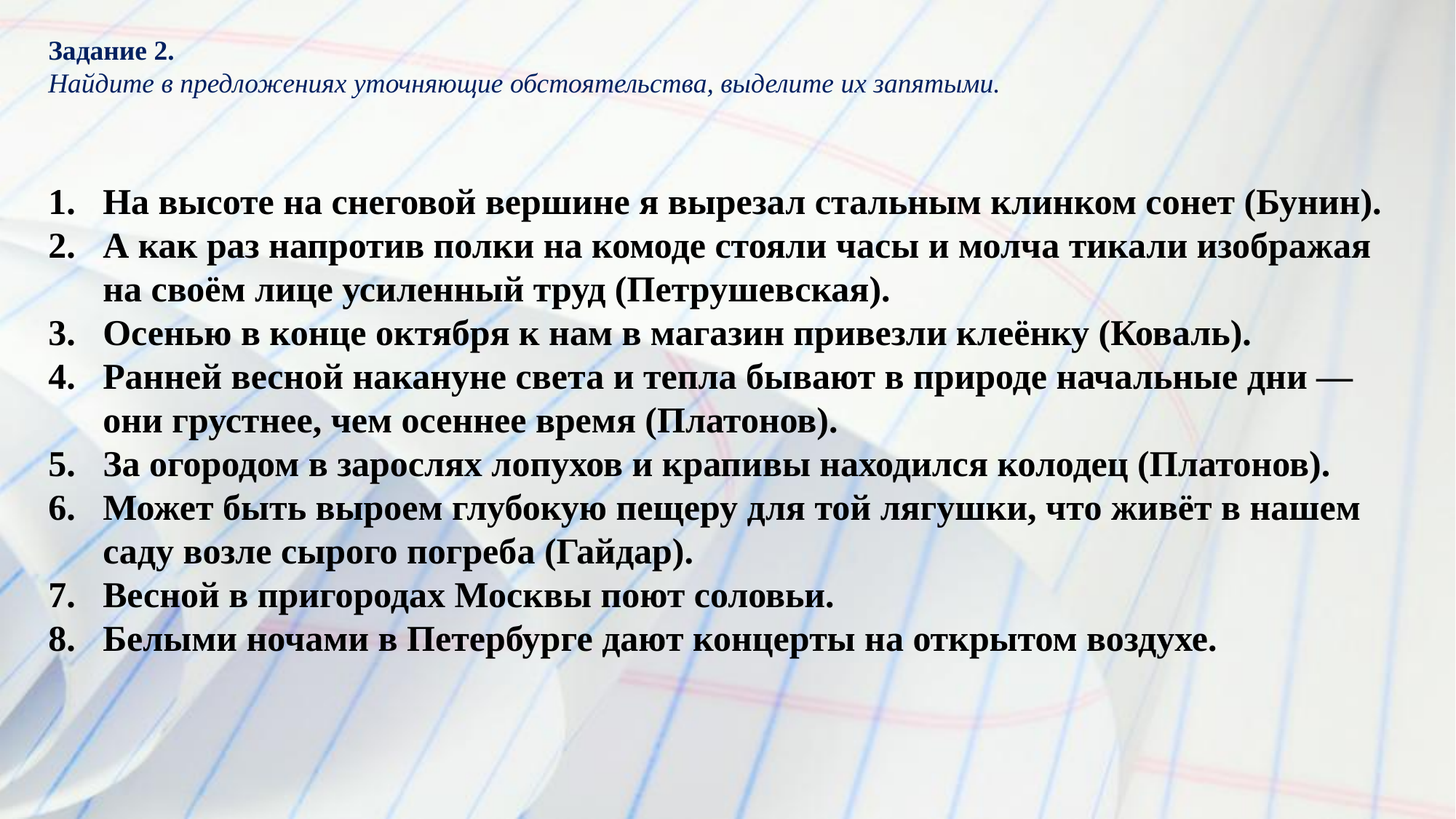

Задание 2.
Найдите в предложениях уточняющие обстоятельства, выделите их запятыми.
На высоте на снеговой вершине я вырезал стальным клинком сонет (Бунин).
А как раз напротив полки на комоде стояли часы и молча тикали изображая на своём лице усиленный труд (Петрушевская).
Осенью в конце октября к нам в магазин привезли клеёнку (Коваль).
Ранней весной накануне света и тепла бывают в природе начальные дни — они грустнее, чем осеннее время (Платонов).
За огородом в зарослях лопухов и крапивы находился колодец (Платонов).
Может быть выроем глубокую пещеру для той лягушки, что живёт в нашем саду возле сырого погреба (Гайдар).
Весной в пригородах Москвы поют соловьи.
Белыми ночами в Петербурге дают концерты на открытом воздухе.